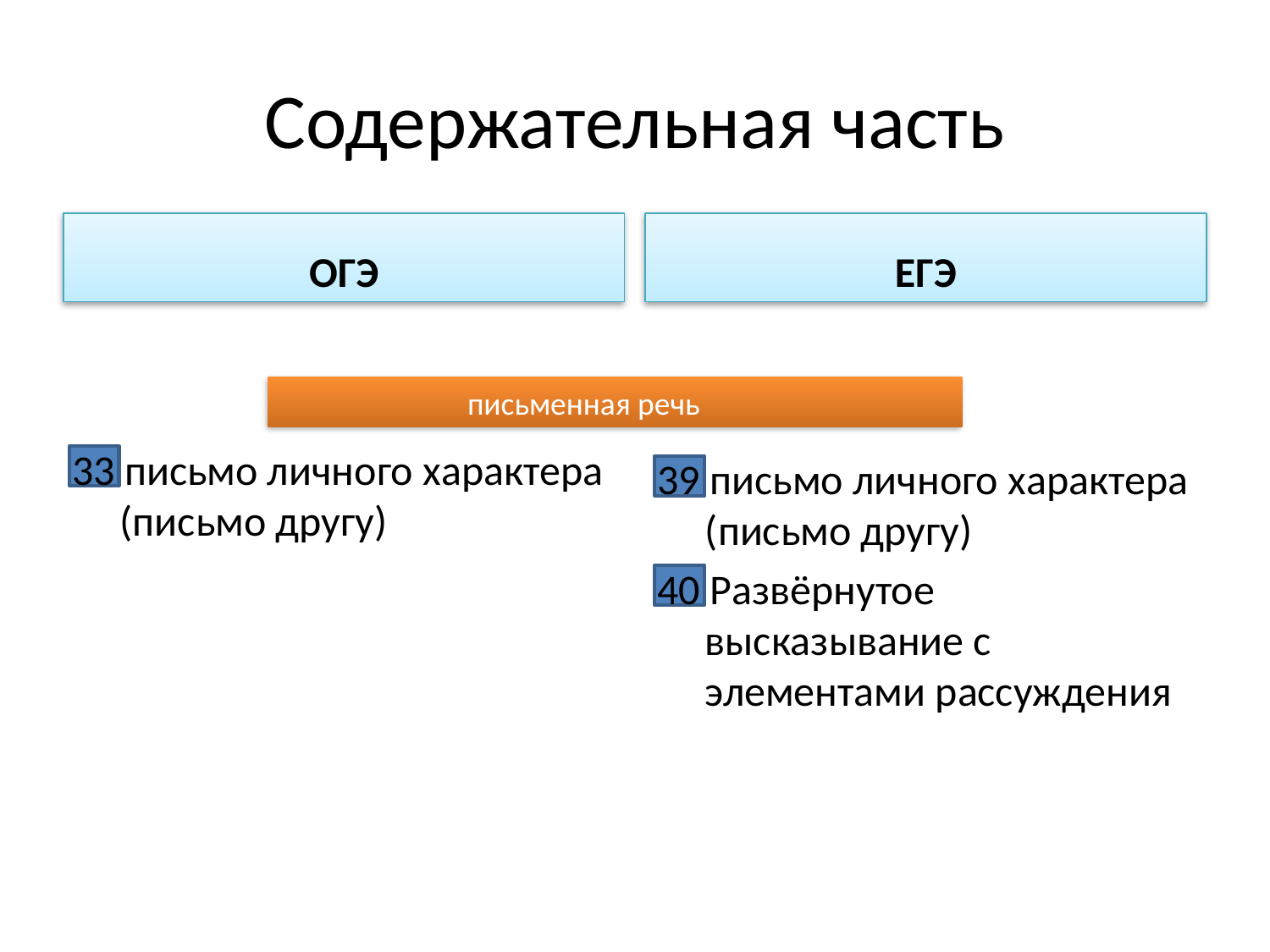

# Содержательная часть
ОГЭ
ЕГЭ
                          письменная речь
33 письмо личного характера (письмо другу)

39 письмо личного характера (письмо другу)
40 Развёрнутое высказывание с элементами рассуждения